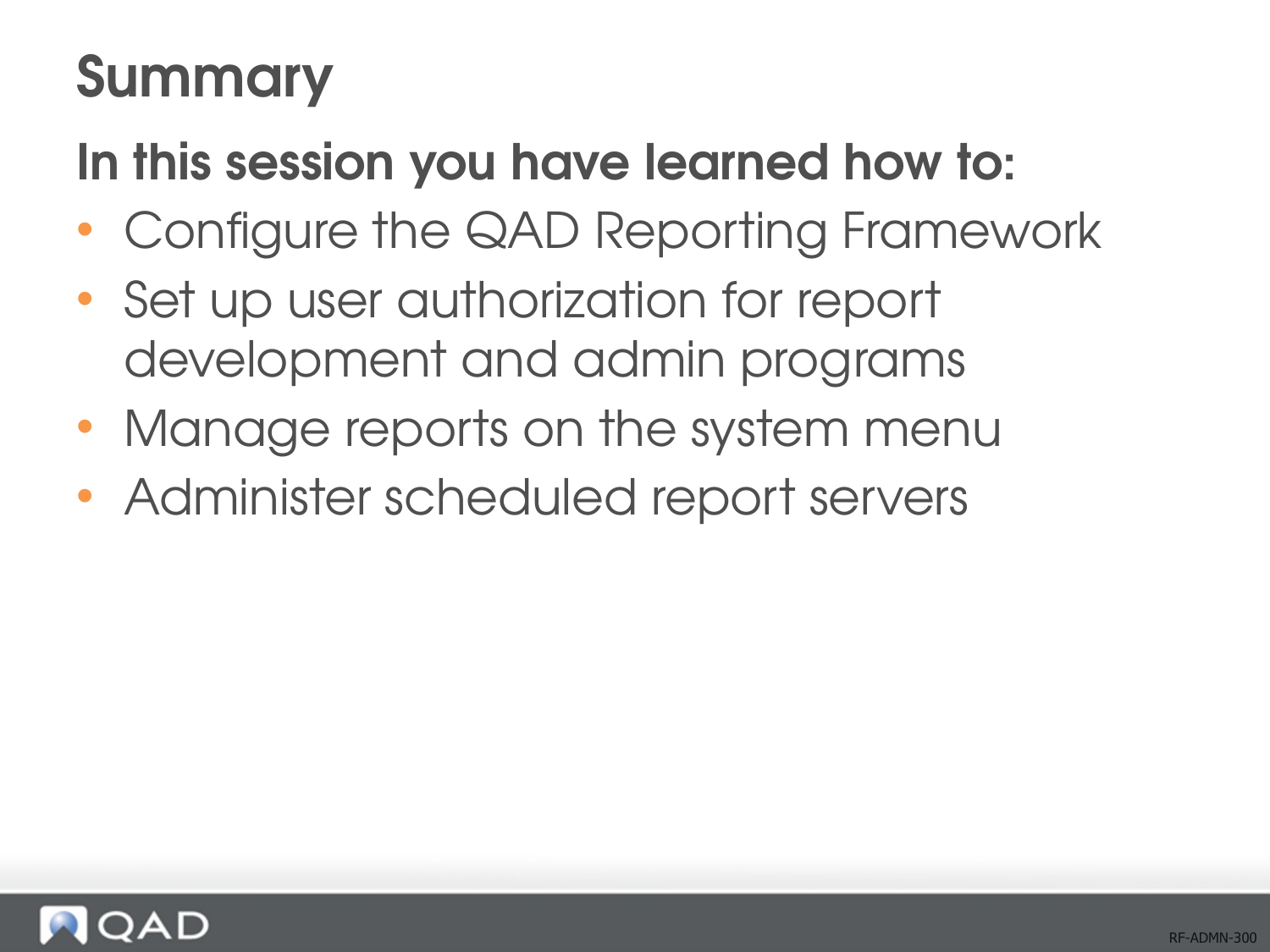

# Summary
In this session you have learned how to:
Configure the QAD Reporting Framework
Set up user authorization for report development and admin programs
Manage reports on the system menu
Administer scheduled report servers
RF-ADMN-300